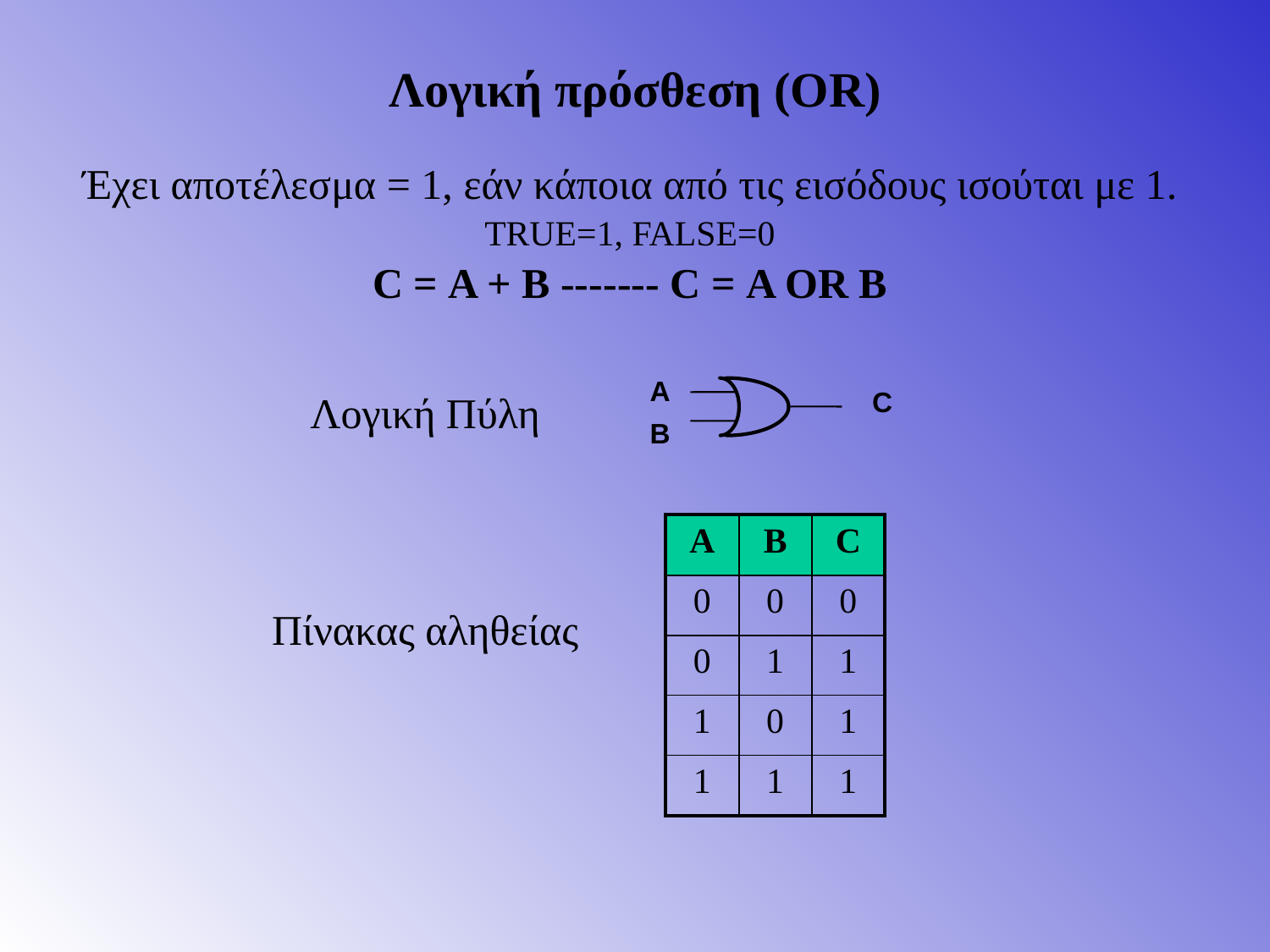

# Λογική πρόσθεση (OR)
Έχει αποτέλεσμα = 1, εάν κάποια από τις εισόδους ισούται με 1.
TRUE=1, FALSE=0
C = A + B ------- C = A OR B
A
B

C
Λογική Πύλη

Πίνακας αληθείας
| A | B | C |
| --- | --- | --- |
| 0 | 0 | 0 |
| 0 | 1 | 1 |
| 1 | 0 | 1 |
| 1 | 1 | 1 |